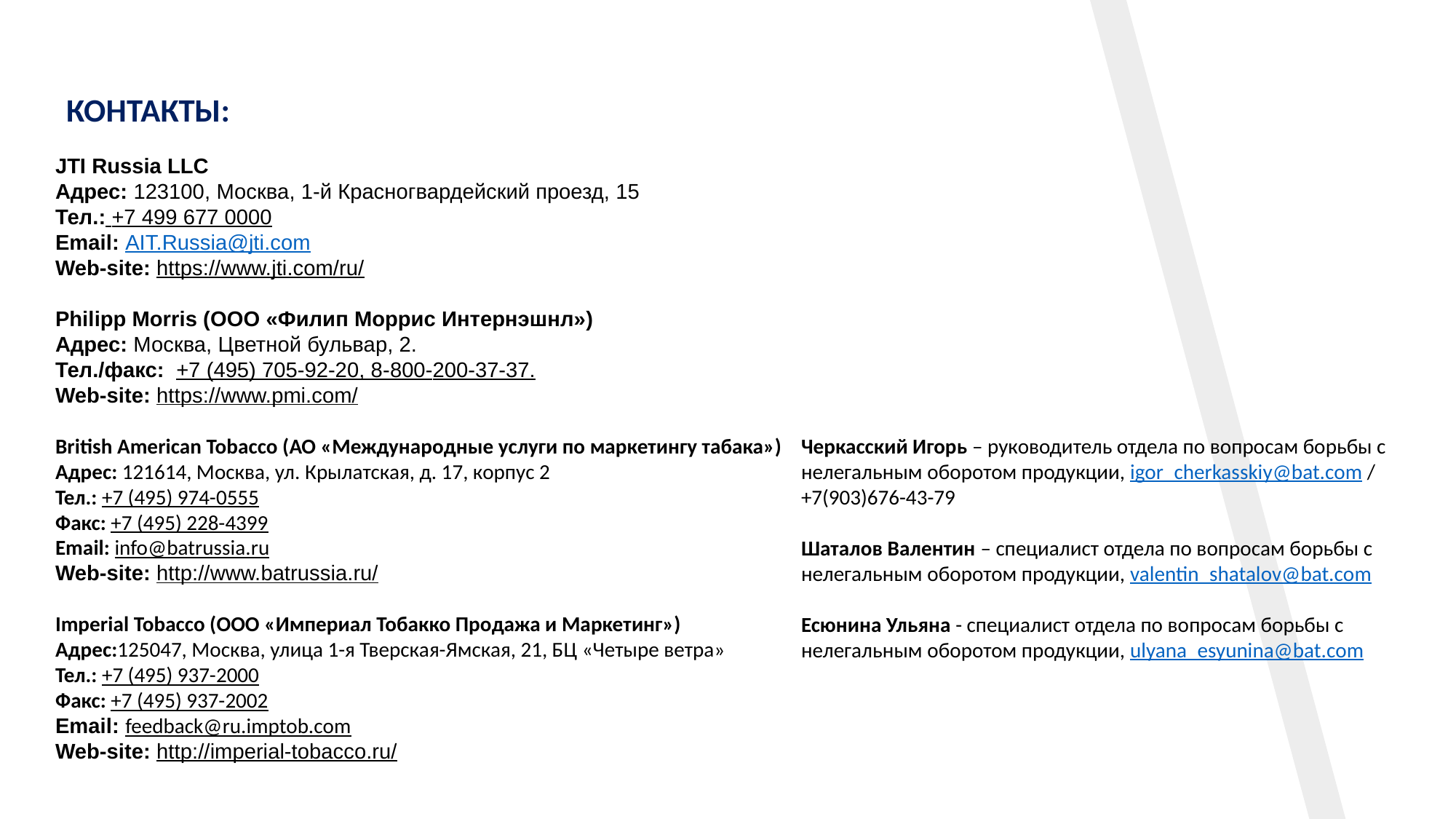

# КОНТАКТЫ:
JTI Russia LLC
Адрес: 123100, Москва, 1-й Красногвардейский проезд, 15
Тел.: +7 499 677 0000
Email: AIT.Russia@jti.com
Web-site: https://www.jti.com/ru/
Philipp Morris (ООО «Филип Моррис Интернэшнл»)
Адрес: Москва, Цветной бульвар, 2.
Тел./факс:  +7 (495) 705-92-20, 8-800-200-37-37.
Web-site: https://www.pmi.com/

British American Tobacco (АО «Международные услуги по маркетингу табака»)
Адрес: 121614, Москва, ул. Крылатская, д. 17, корпус 2
Тел.: +7 (495) 974-0555
Факс: +7 (495) 228-4399
Email: info@batrussia.ru
Web-site: http://www.batrussia.ru/

Imperial Tobacco (ООО «Империал Тобакко Продажа и Маркетинг»)
Адрес:125047, Москва, улица 1-я Тверская-Ямская, 21, БЦ «Четыре ветра»
Тел.: +7 (495) 937-2000
Факс: +7 (495) 937-2002
Email: feedback@ru.imptob.com
Web-site: http://imperial-tobacco.ru/

Черкасский Игорь – руководитель отдела по вопросам борьбы с нелегальным оборотом продукции, igor_cherkasskiy@bat.com / +7(903)676-43-79

Шаталов Валентин – специалист отдела по вопросам борьбы с нелегальным оборотом продукции, valentin_shatalov@bat.com

Есюнина Ульяна - специалист отдела по вопросам борьбы с нелегальным оборотом продукции, ulyana_esyunina@bat.com